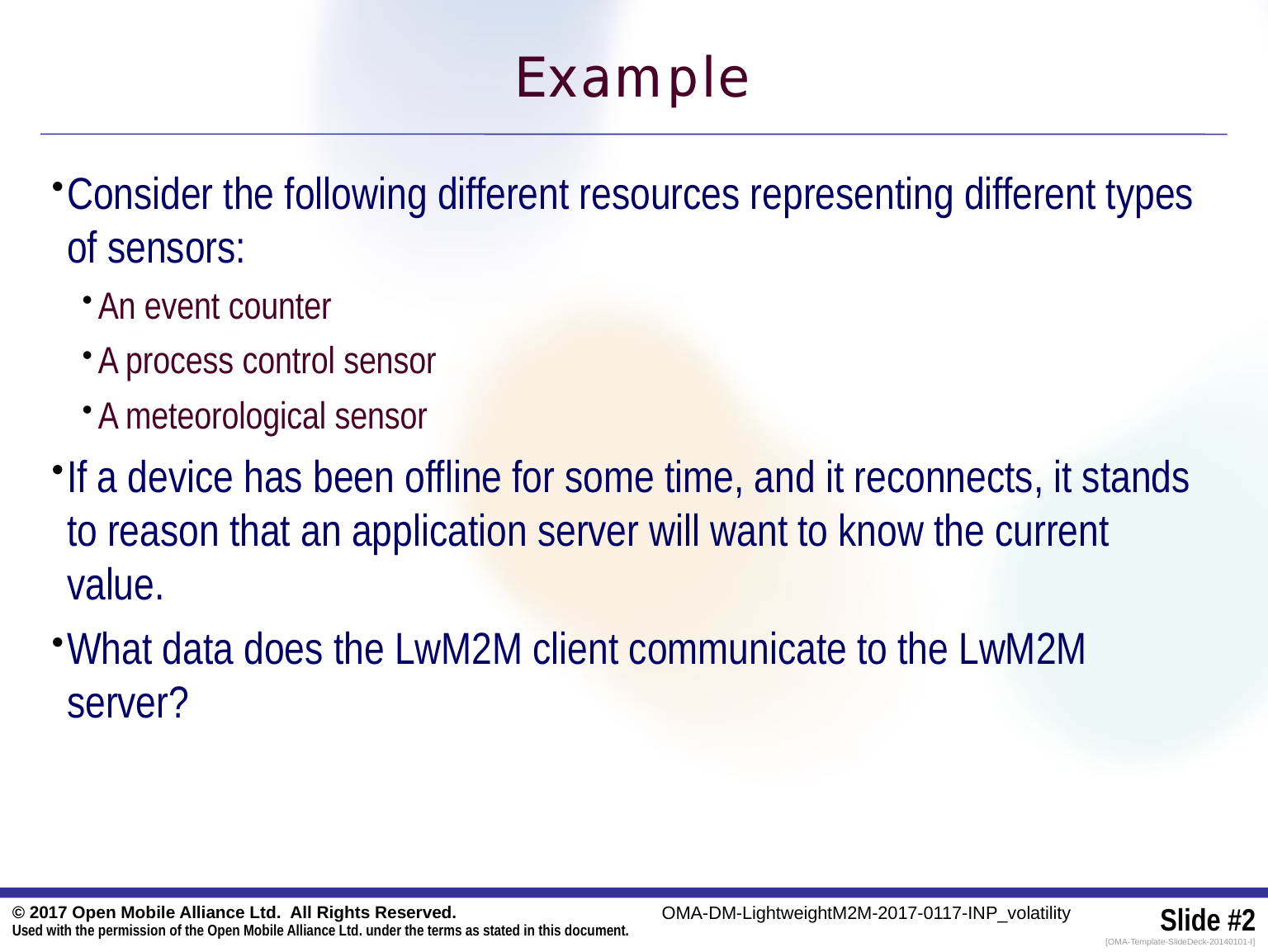

Example
Consider the following different resources representing different types of sensors:
An event counter
A process control sensor
A meteorological sensor
If a device has been offline for some time, and it reconnects, it stands to reason that an application server will want to know the current value.
What data does the LwM2M client communicate to the LwM2M server?